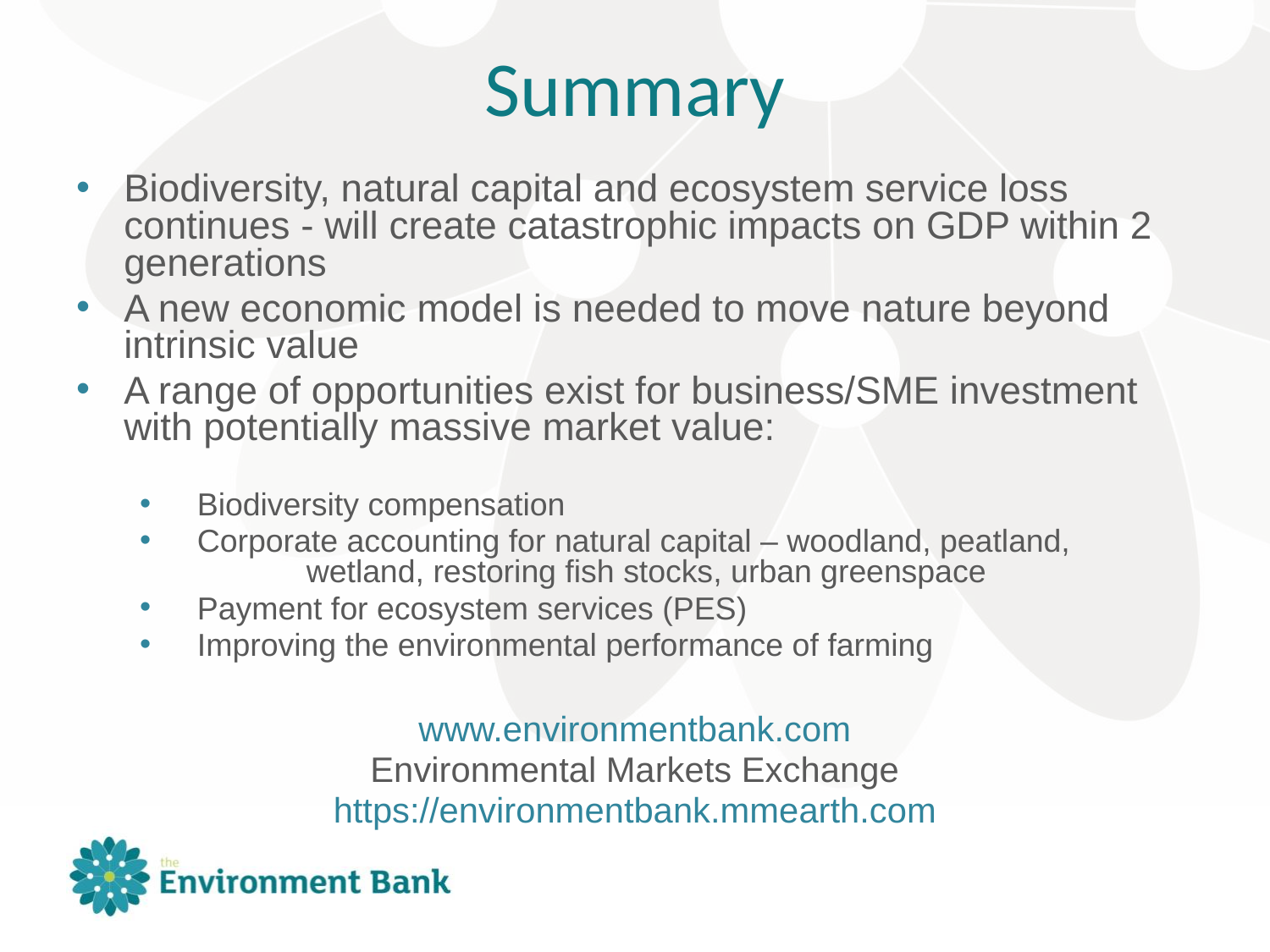

# Summary
Biodiversity, natural capital and ecosystem service loss continues - will create catastrophic impacts on GDP within 2 generations
A new economic model is needed to move nature beyond intrinsic value
A range of opportunities exist for business/SME investment with potentially massive market value:

  Biodiversity compensation
  Corporate accounting for natural capital – woodland, peatland,   	wetland, restoring fish stocks, urban greenspace
  Payment for ecosystem services (PES)
  Improving the environmental performance of farming

www.environmentbank.com
Environmental Markets Exchange
https://environmentbank.mmearth.com